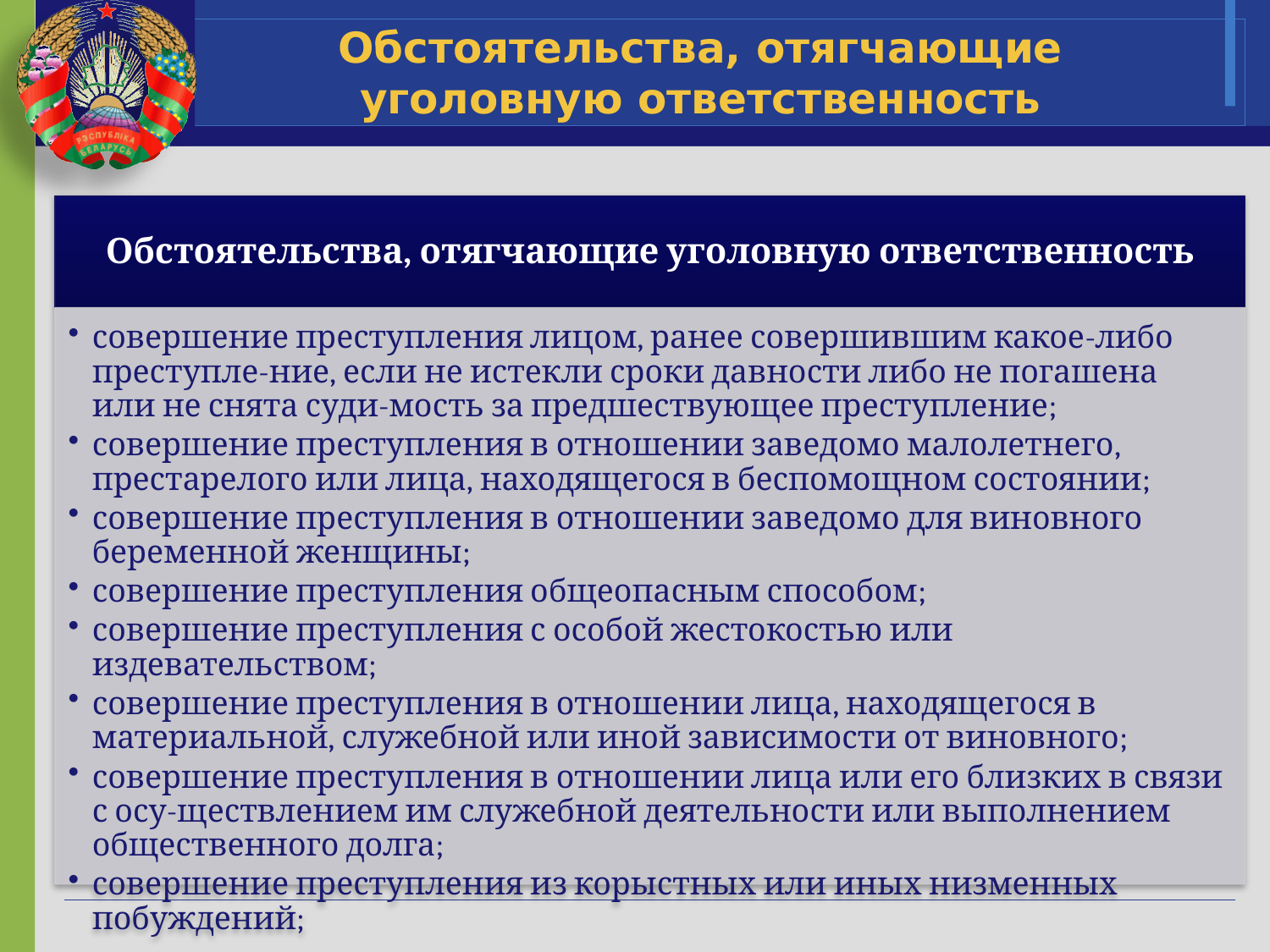

# Обстоятельства, отягчающие уголовную ответственность
Обстоятельства, отягчающие уголовную ответственность
совершение преступления лицом, ранее совершившим какое-либо преступле-ние, если не истекли сроки давности либо не погашена или не снята суди-мость за предшествующее преступление;
совершение преступления в отношении заведомо малолетнего, престарелого или лица, находящегося в беспомощном состоянии;
совершение преступления в отношении заведомо для виновного беременной женщины;
совершение преступления общеопасным способом;
совершение преступления с особой жестокостью или издевательством;
совершение преступления в отношении лица, находящегося в материальной, служебной или иной зависимости от виновного;
совершение преступления в отношении лица или его близких в связи с осу-ществлением им служебной деятельности или выполнением общественного долга;
совершение преступления из корыстных или иных низменных побуждений;